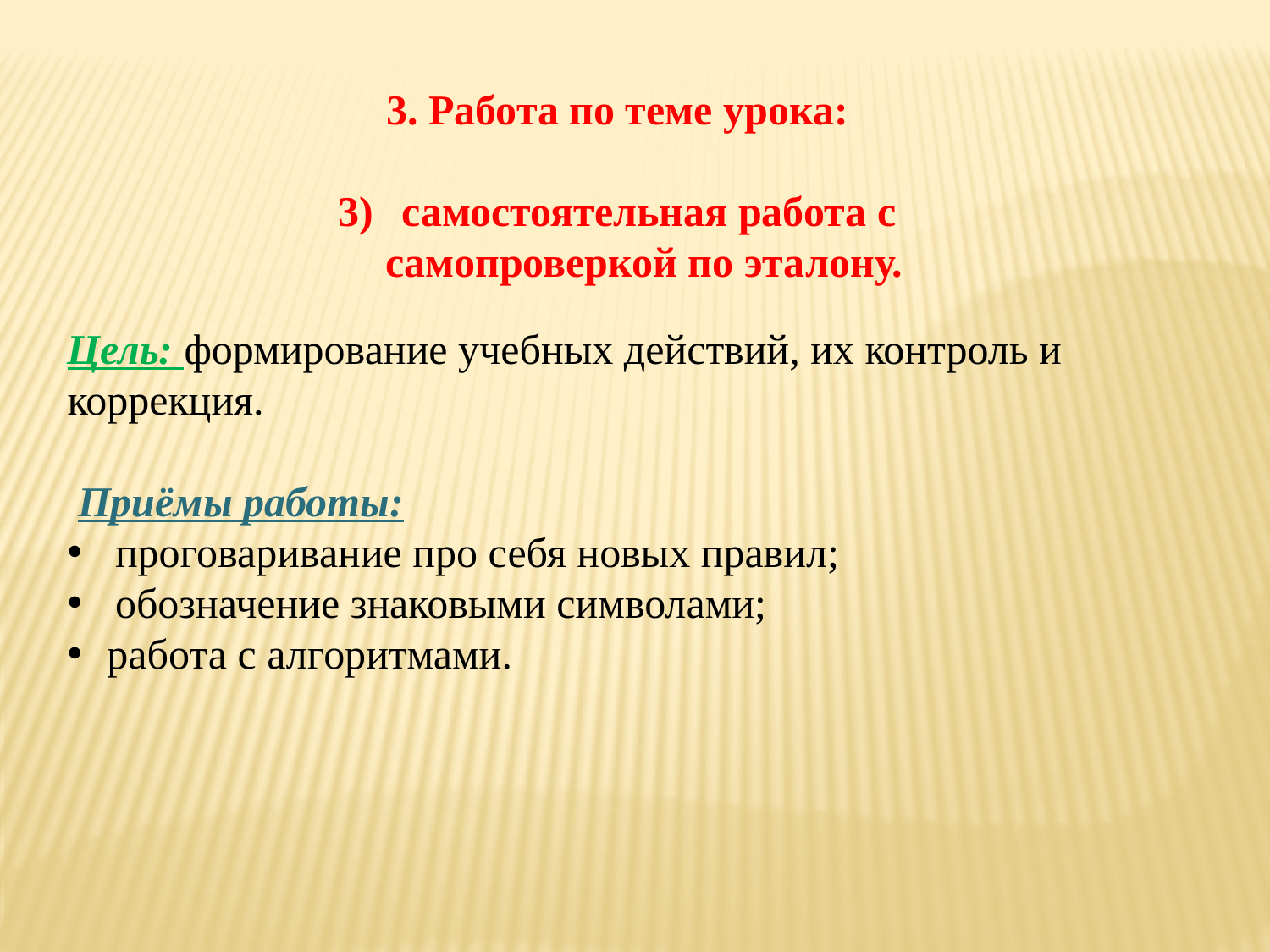

3. Работа по теме урока:

самостоятельная работа с самопроверкой по эталону.
Цель: формирование учебных действий, их контроль и коррекция.

 Приёмы работы:
проговаривание про себя новых правил;
обозначение знаковыми символами;
работа с алгоритмами.